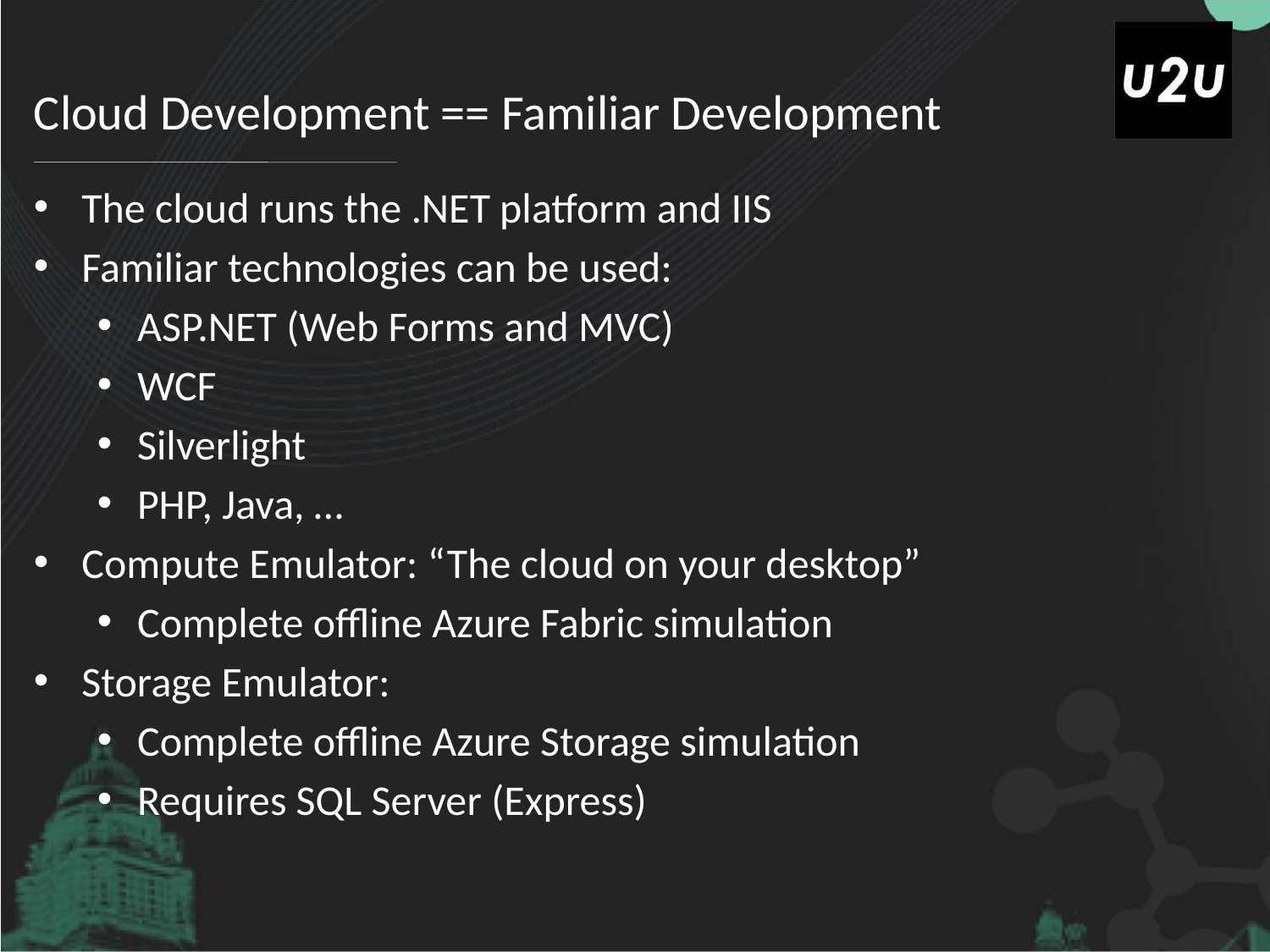

# Cloud Development == Familiar Development
The cloud runs the .NET platform and IIS
Familiar technologies can be used:
ASP.NET (Web Forms and MVC)
WCF
Silverlight
PHP, Java, …
Compute Emulator: “The cloud on your desktop”
Complete offline Azure Fabric simulation
Storage Emulator:
Complete offline Azure Storage simulation
Requires SQL Server (Express)